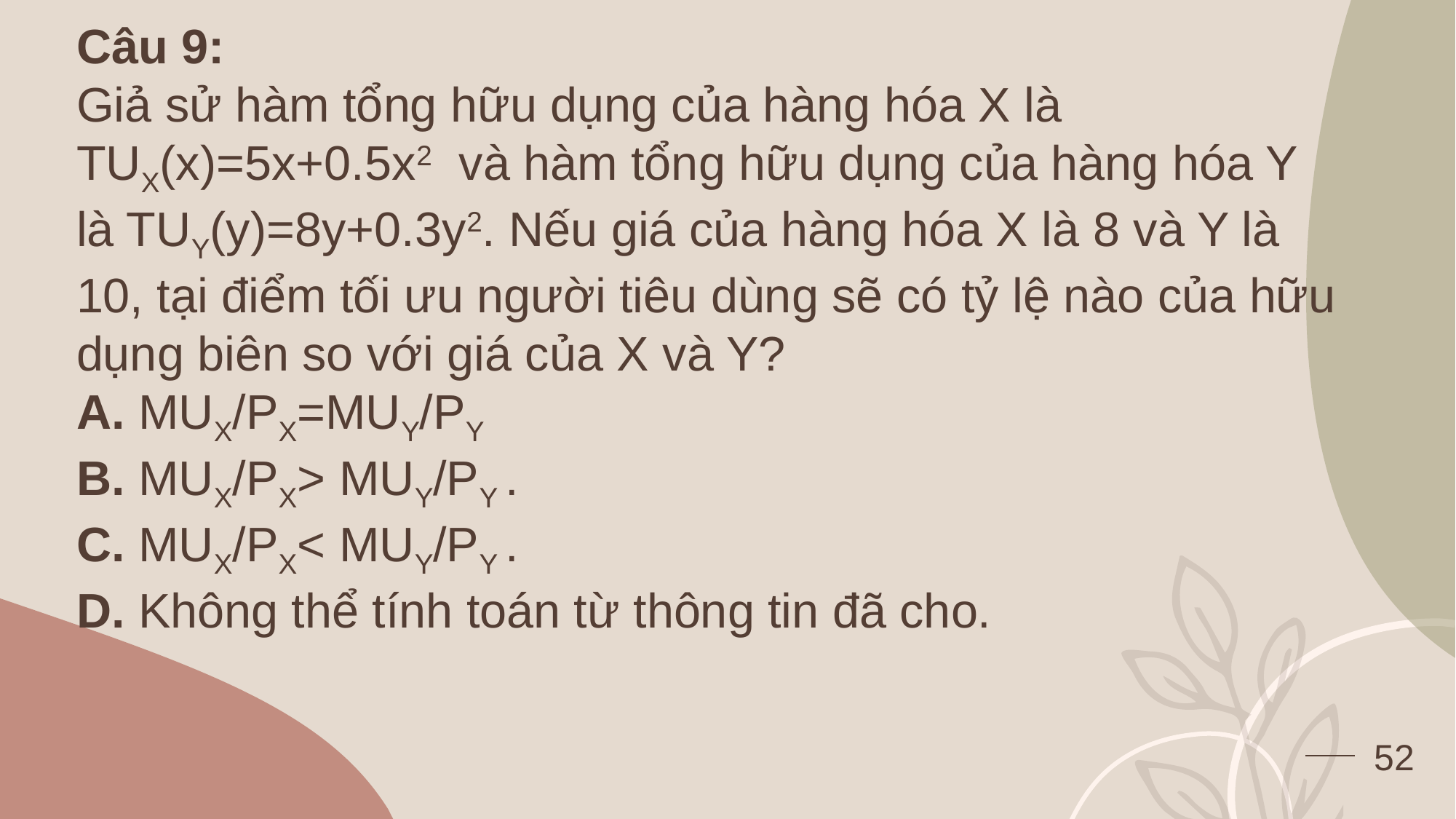

Câu 9:
Giả sử hàm tổng hữu dụng của hàng hóa X là TUX(x)=5x+0.5x2  và hàm tổng hữu dụng của hàng hóa Y là TUY(y)=8y+0.3y2. Nếu giá của hàng hóa X là 8 và Y là 10, tại điểm tối ưu người tiêu dùng sẽ có tỷ lệ nào của hữu dụng biên so với giá của X và Y?
A. MUX/PX=MUY/PY
B. MUX/PX> MUY/PY ​​.
C. MUX/PX< MUY/PY ​​.
D. Không thể tính toán từ thông tin đã cho.
52